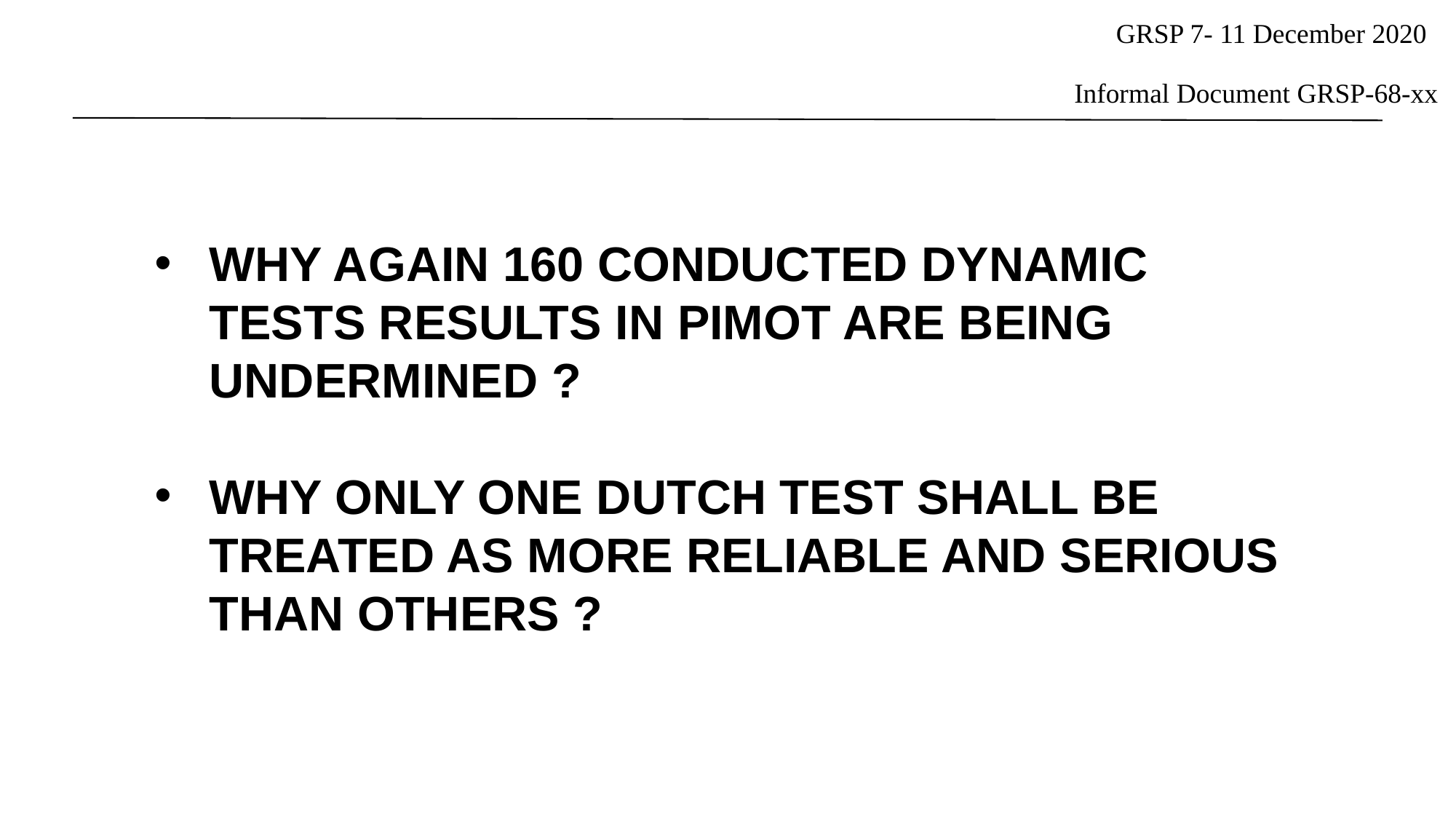

GRSP 7- 11 December 2020
Informal Document GRSP-68-xx
WHY AGAIN 160 CONDUCTED DYNAMIC TESTS RESULTS IN PIMOT ARE BEING UNDERMINED ?

WHY ONLY ONE DUTCH TEST SHALL BE TREATED AS MORE RELIABLE AND SERIOUS THAN OTHERS ?